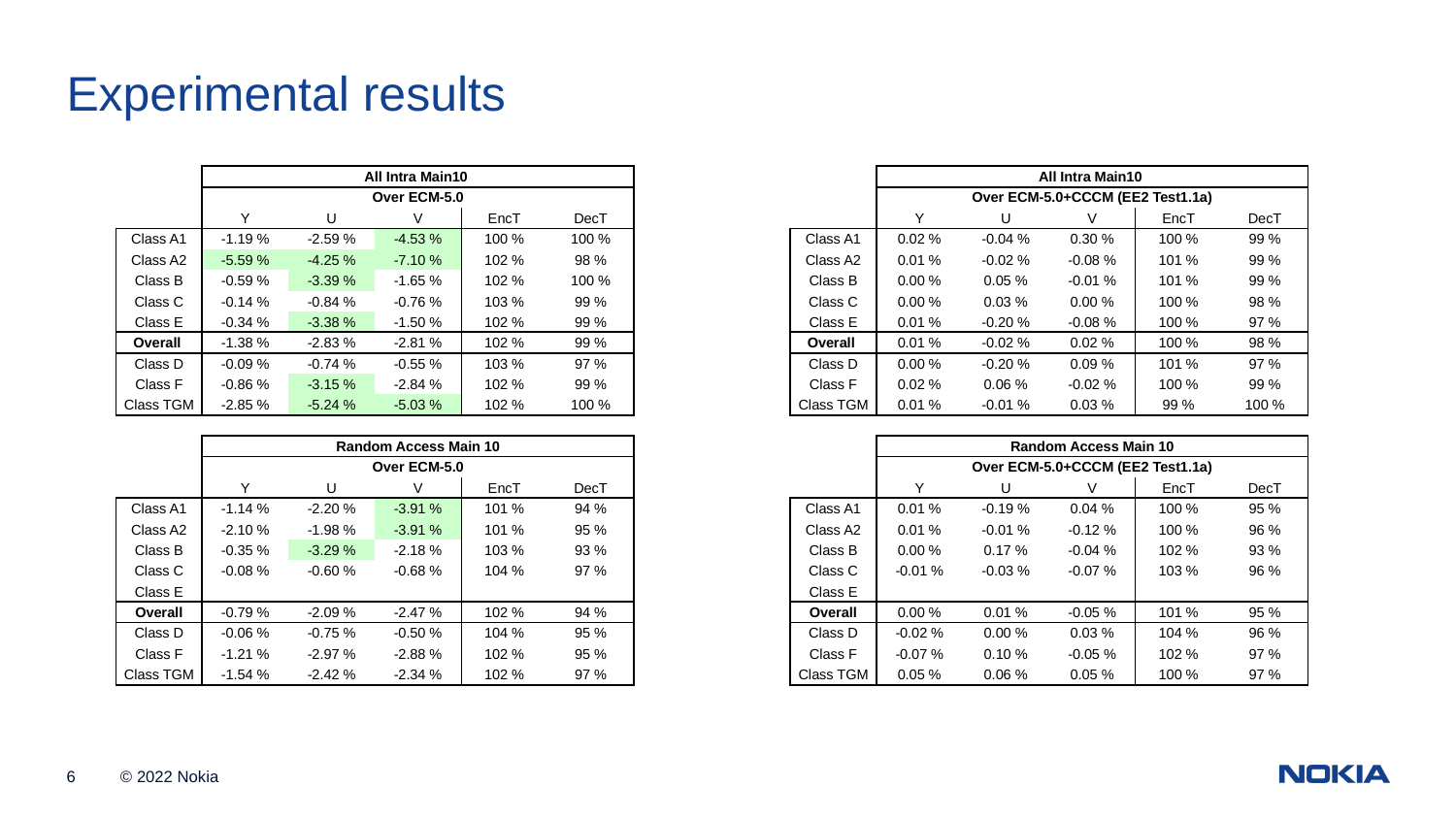

Experimental results
|  | All Intra Main10 |  |  |  |  |
| --- | --- | --- | --- | --- | --- |
|  | Over ECM-5.0 |  |  |  |  |
|  | Y | U | V | EncT | DecT |
| Class A1 | -1.19 % | -2.59 % | -4.53 % | 100 % | 100 % |
| Class A2 | -5.59 % | -4.25 % | -7.10 % | 102 % | 98 % |
| Class B | -0.59 % | -3.39 % | -1.65 % | 102 % | 100 % |
| Class C | -0.14 % | -0.84 % | -0.76 % | 103 % | 99 % |
| Class E | -0.34 % | -3.38 % | -1.50 % | 102 % | 99 % |
| Overall | -1.38 % | -2.83 % | -2.81 % | 102 % | 99 % |
| Class D | -0.09 % | -0.74 % | -0.55 % | 103 % | 97 % |
| Class F | -0.86 % | -3.15 % | -2.84 % | 102 % | 99 % |
| Class TGM | -2.85 % | -5.24 % | -5.03 % | 102 % | 100 % |
|  |  |  |  |  |  |
|  | Random Access Main 10 |  |  |  |  |
|  | Over ECM-5.0 |  |  |  |  |
|  | Y | U | V | EncT | DecT |
| Class A1 | -1.14 % | -2.20 % | -3.91 % | 101 % | 94 % |
| Class A2 | -2.10 % | -1.98 % | -3.91 % | 101 % | 95 % |
| Class B | -0.35 % | -3.29 % | -2.18 % | 103 % | 93 % |
| Class C | -0.08 % | -0.60 % | -0.68 % | 104 % | 97 % |
| Class E |  |  |  |  |  |
| Overall | -0.79 % | -2.09 % | -2.47 % | 102 % | 94 % |
| Class D | -0.06 % | -0.75 % | -0.50 % | 104 % | 95 % |
| Class F | -1.21 % | -2.97 % | -2.88 % | 102 % | 95 % |
| Class TGM | -1.54 % | -2.42 % | -2.34 % | 102 % | 97 % |
|  | All Intra Main10 |  |  |  |  |
| --- | --- | --- | --- | --- | --- |
|  | Over ECM-5.0+CCCM (EE2 Test1.1a) |  |  |  |  |
|  | Y | U | V | EncT | DecT |
| Class A1 | 0.02 % | -0.04 % | 0.30 % | 100 % | 99 % |
| Class A2 | 0.01 % | -0.02 % | -0.08 % | 101 % | 99 % |
| Class B | 0.00 % | 0.05 % | -0.01 % | 101 % | 99 % |
| Class C | 0.00 % | 0.03 % | 0.00 % | 100 % | 98 % |
| Class E | 0.01 % | -0.20 % | -0.08 % | 100 % | 97 % |
| Overall | 0.01 % | -0.02 % | 0.02 % | 100 % | 98 % |
| Class D | 0.00 % | -0.20 % | 0.09 % | 101 % | 97 % |
| Class F | 0.02 % | 0.06 % | -0.02 % | 100 % | 99 % |
| Class TGM | 0.01 % | -0.01 % | 0.03 % | 99 % | 100 % |
|  |  |  |  |  |  |
|  | Random Access Main 10 |  |  |  |  |
|  | Over ECM-5.0+CCCM (EE2 Test1.1a) |  |  |  |  |
|  | Y | U | V | EncT | DecT |
| Class A1 | 0.01 % | -0.19 % | 0.04 % | 100 % | 95 % |
| Class A2 | 0.01 % | -0.01 % | -0.12 % | 100 % | 96 % |
| Class B | 0.00 % | 0.17 % | -0.04 % | 102 % | 93 % |
| Class C | -0.01 % | -0.03 % | -0.07 % | 103 % | 96 % |
| Class E |  |  |  |  |  |
| Overall | 0.00 % | 0.01 % | -0.05 % | 101 % | 95 % |
| Class D | -0.02 % | 0.00 % | 0.03 % | 104 % | 96 % |
| Class F | -0.07 % | 0.10 % | -0.05 % | 102 % | 97 % |
| Class TGM | 0.05 % | 0.06 % | 0.05 % | 100 % | 97 % |